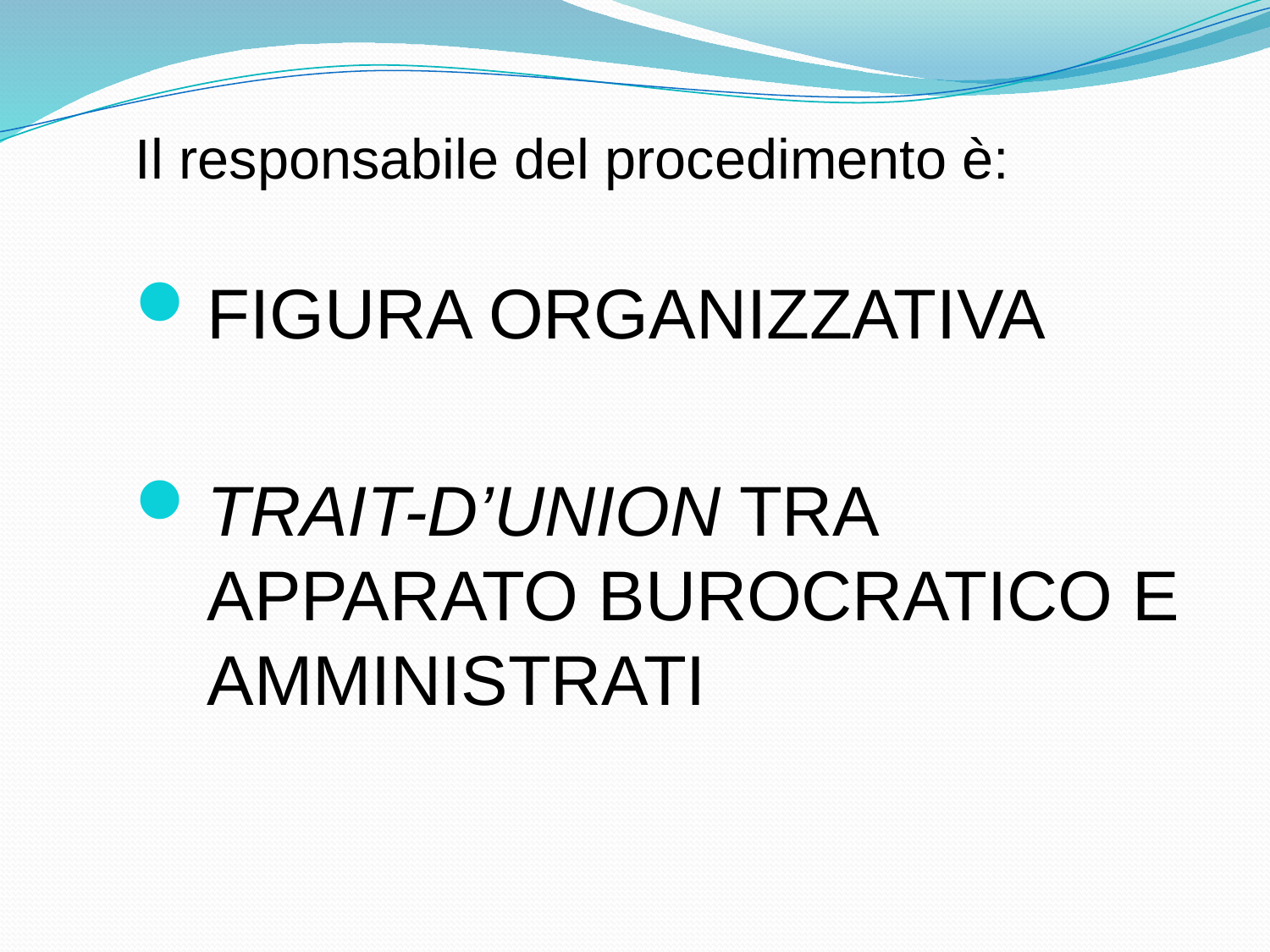

Il responsabile del procedimento è:

FIGURA ORGANIZZATIVA

TRAIT-D’UNION TRA APPARATO BUROCRATICO E AMMINISTRATI